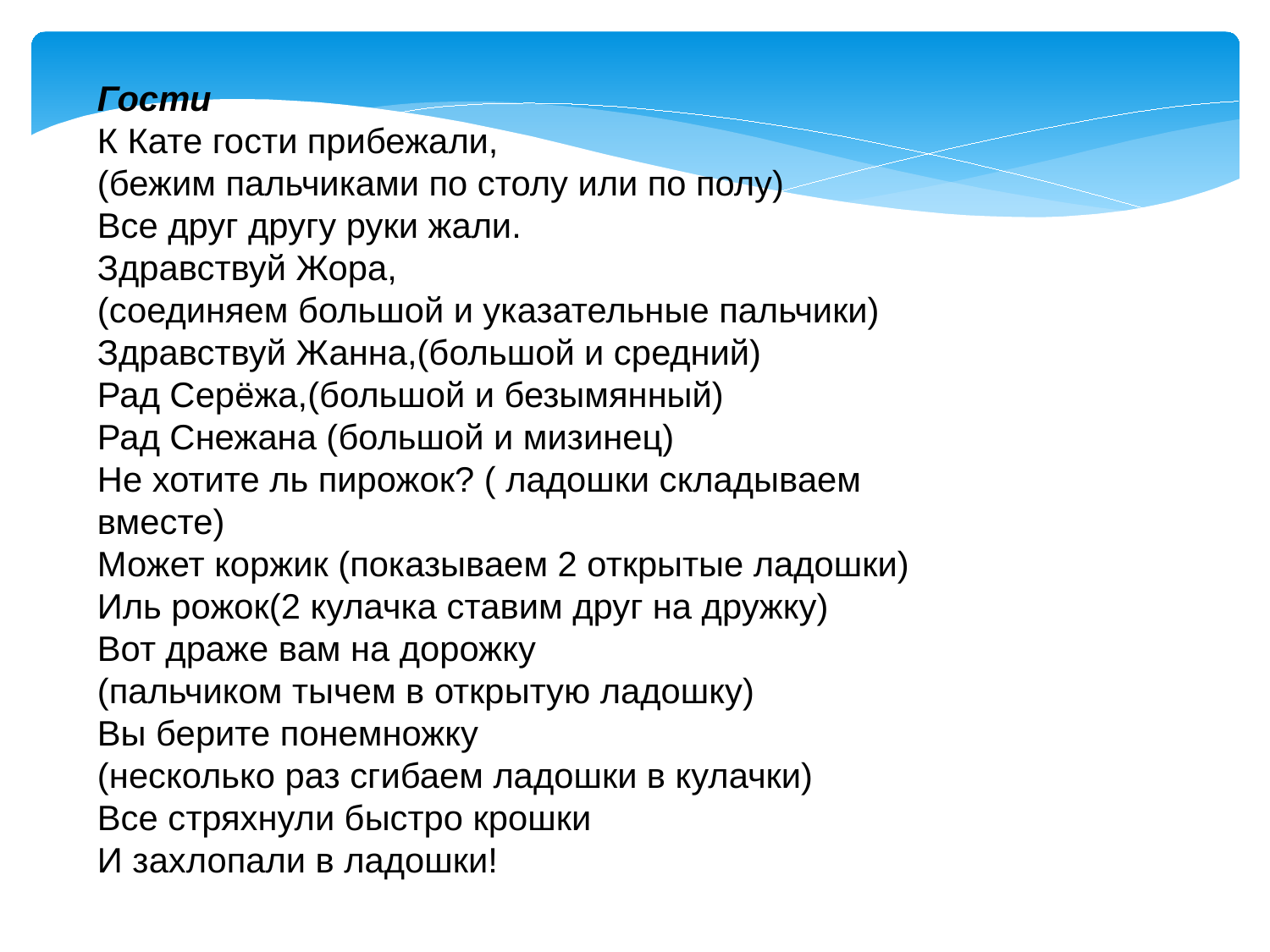

Гости
К Кате гости прибежали, 
(бежим пальчиками по столу или по полу)
Все друг другу руки жали.
Здравствуй Жора, 
(соединяем большой и указательные пальчики)
Здравствуй Жанна,(большой и средний)
Рад Серёжа,(большой и безымянный)
Рад Снежана (большой и мизинец)
Не хотите ль пирожок? ( ладошки складываем вместе)
Может коржик (показываем 2 открытые ладошки)
Иль рожок(2 кулачка ставим друг на дружку)
Вот драже вам на дорожку
(пальчиком тычем в открытую ладошку)
Вы берите понемножку
(несколько раз сгибаем ладошки в кулачки)
Все стряхнули быстро крошки
И захлопали в ладошки!